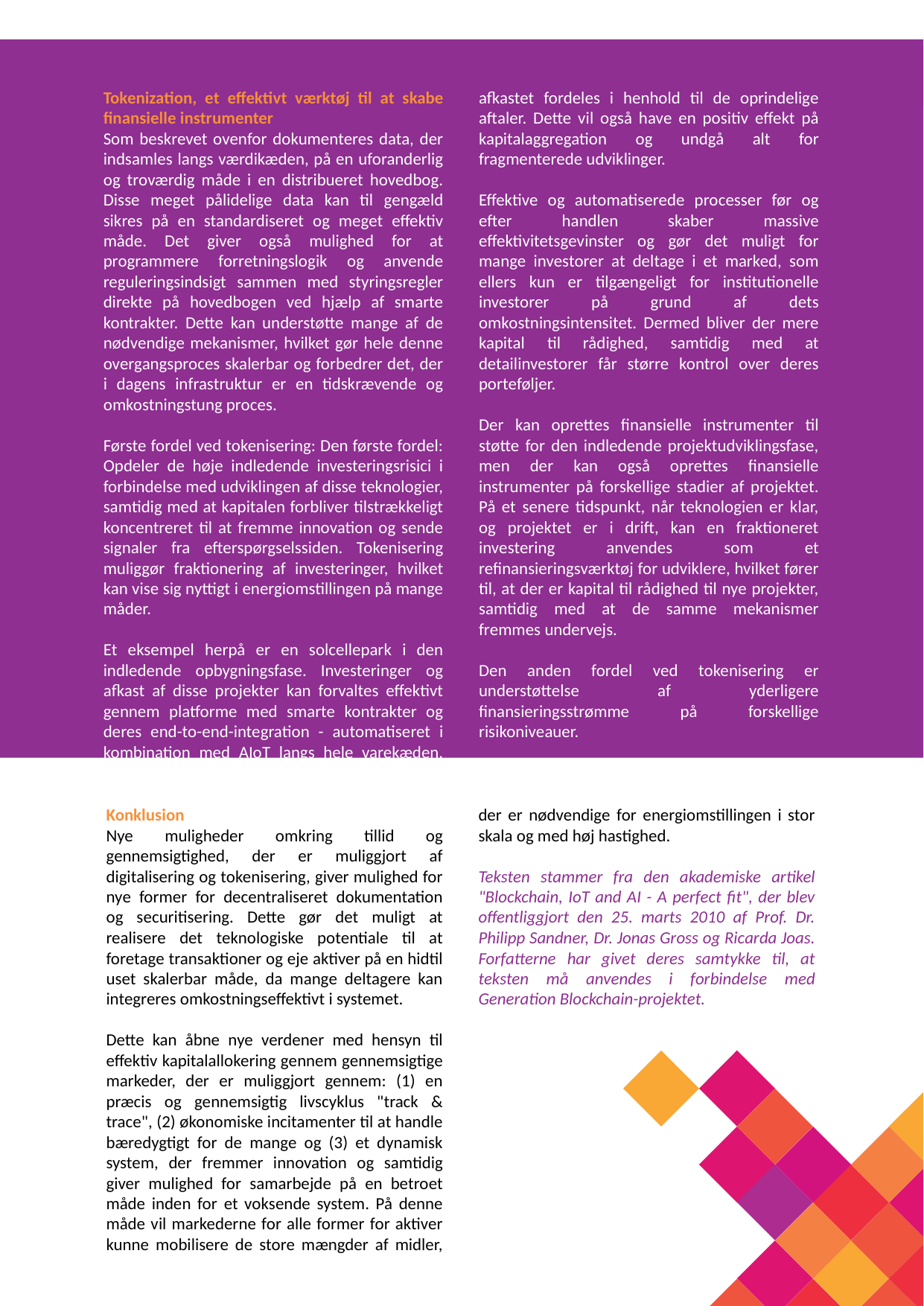

Tokenization, et effektivt værktøj til at skabe finansielle instrumenter
Som beskrevet ovenfor dokumenteres data, der indsamles langs værdikæden, på en uforanderlig og troværdig måde i en distribueret hovedbog. Disse meget pålidelige data kan til gengæld sikres på en standardiseret og meget effektiv måde. Det giver også mulighed for at programmere forretningslogik og anvende reguleringsindsigt sammen med styringsregler direkte på hovedbogen ved hjælp af smarte kontrakter. Dette kan understøtte mange af de nødvendige mekanismer, hvilket gør hele denne overgangsproces skalerbar og forbedrer det, der i dagens infrastruktur er en tidskrævende og omkostningstung proces.

Første fordel ved tokenisering: Den første fordel: Opdeler de høje indledende investeringsrisici i forbindelse med udviklingen af disse teknologier, samtidig med at kapitalen forbliver tilstrækkeligt koncentreret til at fremme innovation og sende signaler fra efterspørgselssiden. Tokenisering muliggør fraktionering af investeringer, hvilket kan vise sig nyttigt i energiomstillingen på mange måder.

Et eksempel herpå er en solcellepark i den indledende opbygningsfase. Investeringer og afkast af disse projekter kan forvaltes effektivt gennem platforme med smarte kontrakter og deres end-to-end-integration - automatiseret i kombination med AIoT langs hele varekæden. Når projektet går ind i produktionsfasen, kan afkastet fordeles i henhold til de oprindelige aftaler. Dette vil også have en positiv effekt på kapitalaggregation og undgå alt for fragmenterede udviklinger.

Effektive og automatiserede processer før og efter handlen skaber massive effektivitetsgevinster og gør det muligt for mange investorer at deltage i et marked, som ellers kun er tilgængeligt for institutionelle investorer på grund af dets omkostningsintensitet. Dermed bliver der mere kapital til rådighed, samtidig med at detailinvestorer får større kontrol over deres porteføljer.

Der kan oprettes finansielle instrumenter til støtte for den indledende projektudviklingsfase, men der kan også oprettes finansielle instrumenter på forskellige stadier af projektet. På et senere tidspunkt, når teknologien er klar, og projektet er i drift, kan en fraktioneret investering anvendes som et refinansieringsværktøj for udviklere, hvilket fører til, at der er kapital til rådighed til nye projekter, samtidig med at de samme mekanismer fremmes undervejs.

Den anden fordel ved tokenisering er understøttelse af yderligere finansieringsstrømme på forskellige risikoniveauer.

Konklusion
Nye muligheder omkring tillid og gennemsigtighed, der er muliggjort af digitalisering og tokenisering, giver mulighed for nye former for decentraliseret dokumentation og securitisering. Dette gør det muligt at realisere det teknologiske potentiale til at foretage transaktioner og eje aktiver på en hidtil uset skalerbar måde, da mange deltagere kan integreres omkostningseffektivt i systemet.

Dette kan åbne nye verdener med hensyn til effektiv kapitalallokering gennem gennemsigtige markeder, der er muliggjort gennem: (1) en præcis og gennemsigtig livscyklus "track & trace", (2) økonomiske incitamenter til at handle bæredygtigt for de mange og (3) et dynamisk system, der fremmer innovation og samtidig giver mulighed for samarbejde på en betroet måde inden for et voksende system. På denne måde vil markederne for alle former for aktiver kunne mobilisere de store mængder af midler, der er nødvendige for energiomstillingen i stor skala og med høj hastighed.

Teksten stammer fra den akademiske artikel "Blockchain, IoT and AI - A perfect fit", der blev offentliggjort den 25. marts 2010 af Prof. Dr. Philipp Sandner, Dr. Jonas Gross og Ricarda Joas. Forfatterne har givet deres samtykke til, at teksten må anvendes i forbindelse med Generation Blockchain-projektet.

15